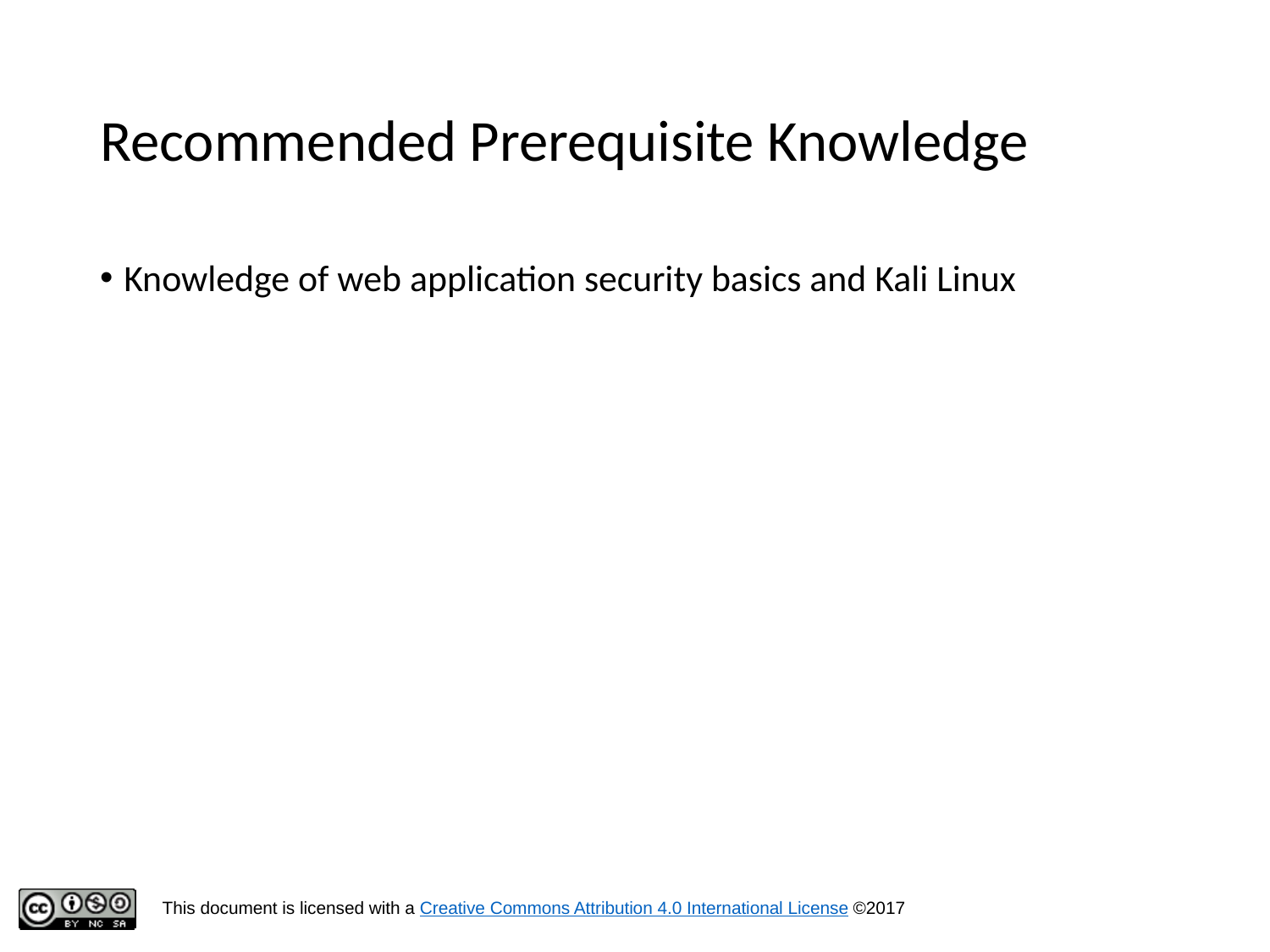

# Recommended Prerequisite Knowledge
Knowledge of web application security basics and Kali Linux